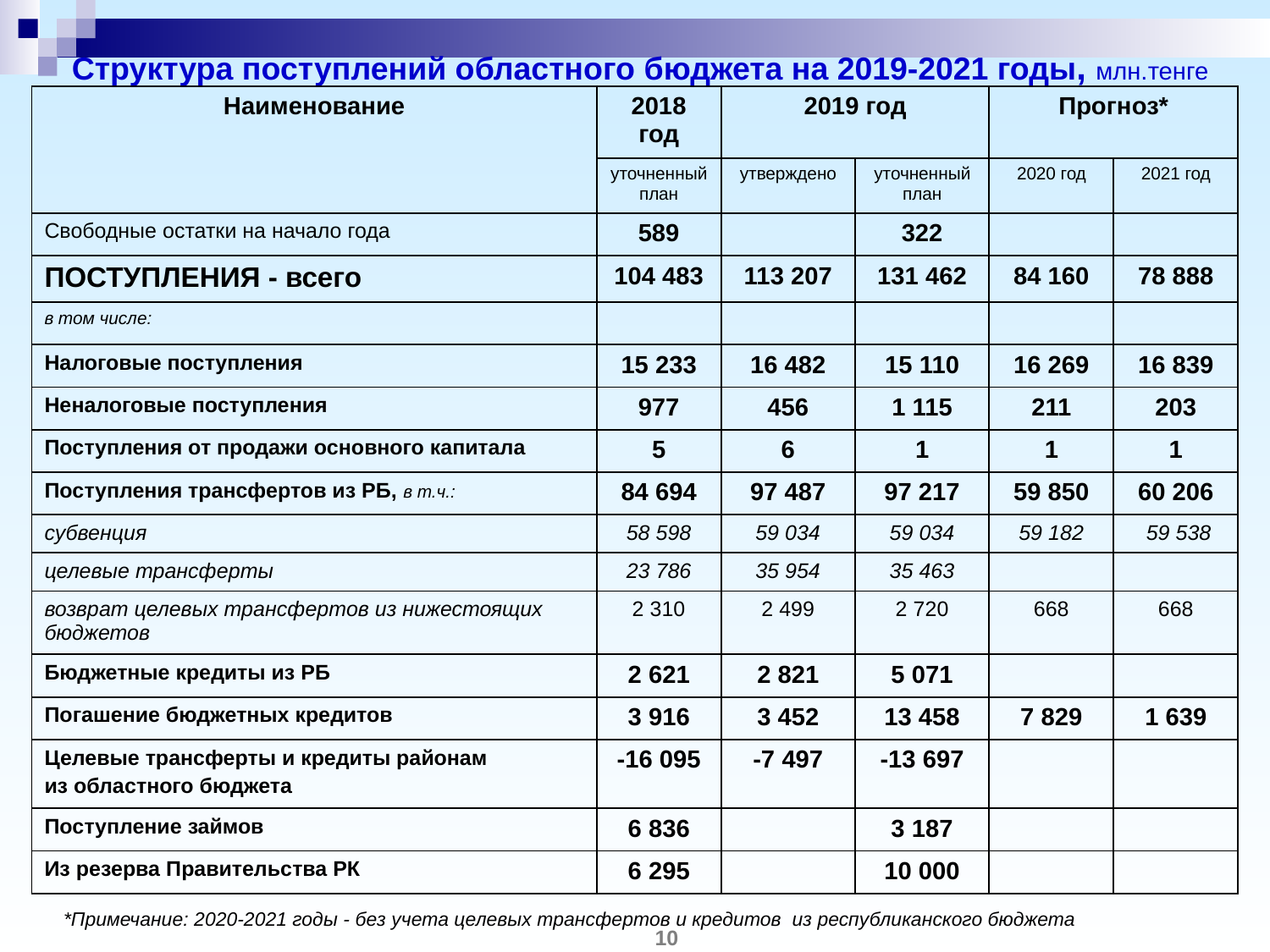

# Структура поступлений областного бюджета на 2019-2021 годы, млн.тенге
| Наименование | 2018 год | 2019 год |  | Прогноз\* |  |
| --- | --- | --- | --- | --- | --- |
|  | уточненный план | утверждено | уточненный план | 2020 год | 2021 год |
| Свободные остатки на начало года | 589 |  | 322 |  |  |
| ПОСТУПЛЕНИЯ - всего | 104 483 | 113 207 | 131 462 | 84 160 | 78 888 |
| в том числе: |  |  |  |  |  |
| Налоговые поступления | 15 233 | 16 482 | 15 110 | 16 269 | 16 839 |
| Неналоговые поступления | 977 | 456 | 1 115 | 211 | 203 |
| Поступления от продажи основного капитала | 5 | 6 | 1 | 1 | 1 |
| Поступления трансфертов из РБ, в т.ч.: | 84 694 | 97 487 | 97 217 | 59 850 | 60 206 |
| субвенция | 58 598 | 59 034 | 59 034 | 59 182 | 59 538 |
| целевые трансферты | 23 786 | 35 954 | 35 463 |  |  |
| возврат целевых трансфертов из нижестоящих бюджетов | 2 310 | 2 499 | 2 720 | 668 | 668 |
| Бюджетные кредиты из РБ | 2 621 | 2 821 | 5 071 |  |  |
| Погашение бюджетных кредитов | 3 916 | 3 452 | 13 458 | 7 829 | 1 639 |
| Целевые трансферты и кредиты районам из областного бюджета | -16 095 | -7 497 | -13 697 |  |  |
| Поступление займов | 6 836 |  | 3 187 |  |  |
| Из резерва Правительства РК | 6 295 |  | 10 000 |  |  |
*Примечание: 2020-2021 годы - без учета целевых трансфертов и кредитов  из республиканского бюджета

10